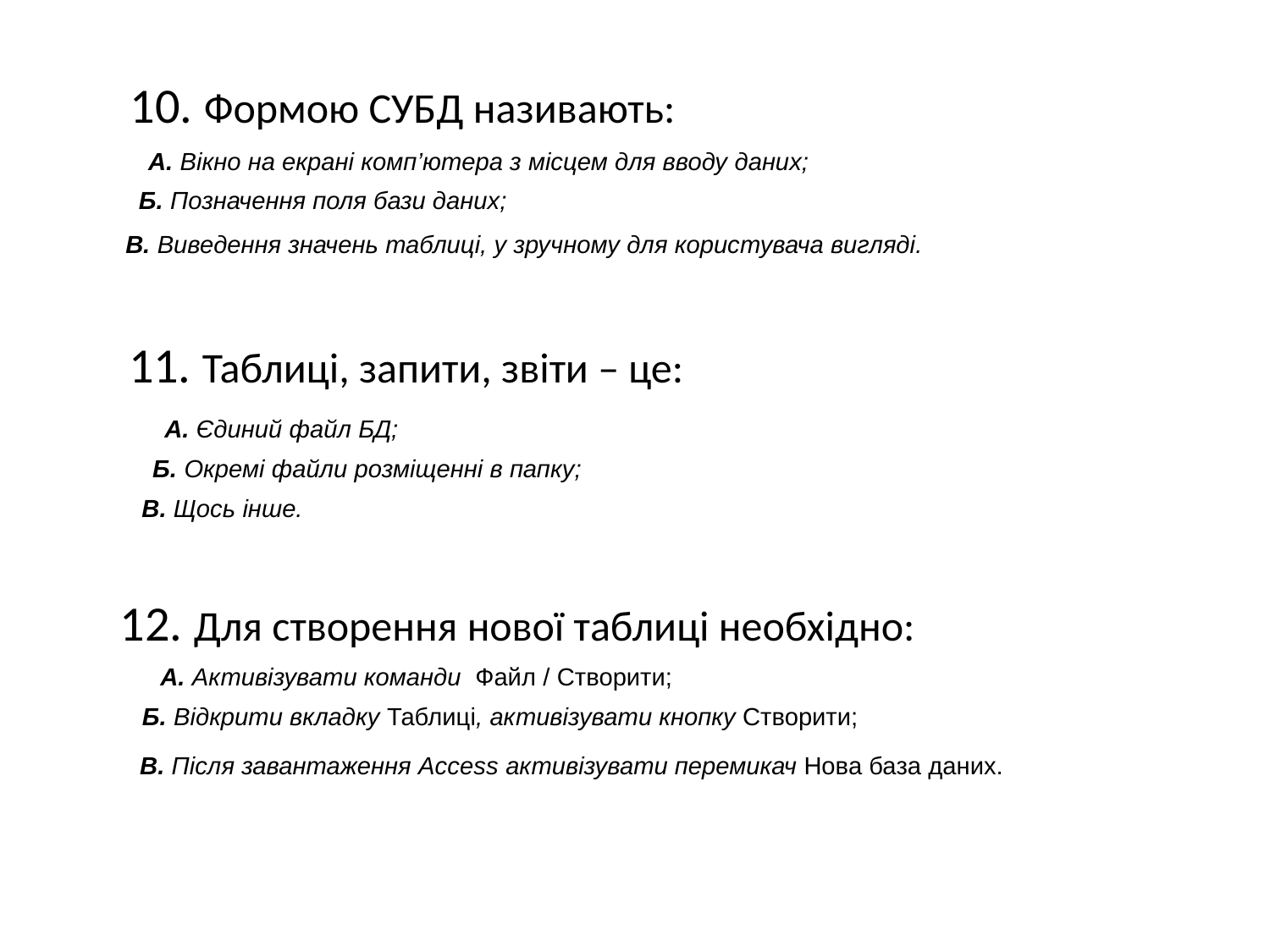

# 10. Формою СУБД називають:

     А. Вікно на екрані комп’ютера з місцем для вводу даних;
        Б. Позначення поля бази даних;
      В. Виведення значень таблиці, у зручному для користувача вигляді.

   11. Таблиці, запити, звіти – це:
         А. Єдиний файл БД;
Б. Окремі файли розміщенні в папку;
В. Щось інше.
   12. Для створення нової таблиці необхідно:
          А. Активізувати команди  Файл / Створити;
       Б. Відкрити вкладку Таблиці, активізувати кнопку Створити;
             В. Після завантаження Access активізувати перемикач Нова база даних.